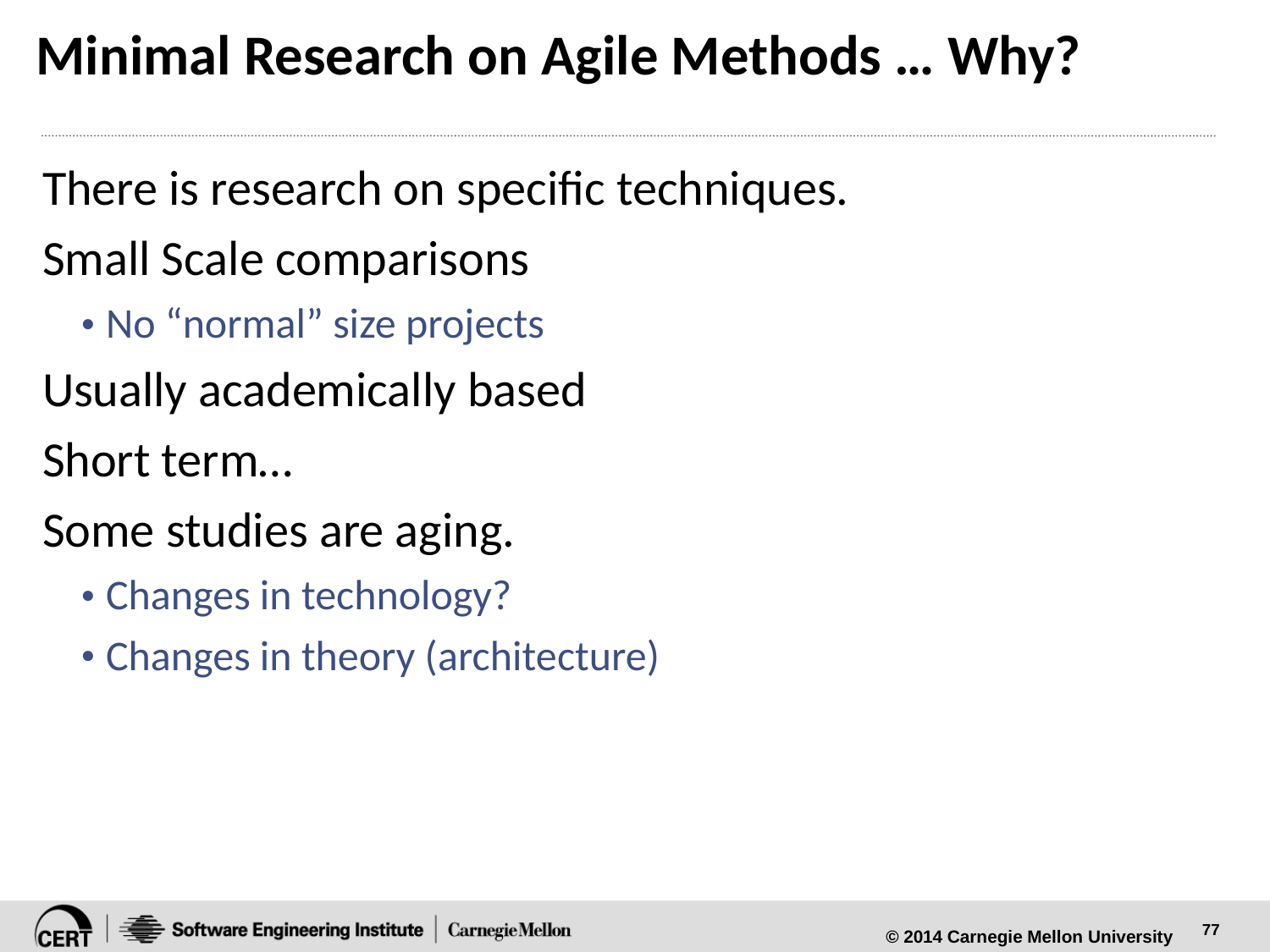

# Minimal Research on Agile Methods … Why?
There is research on specific techniques.
Small Scale comparisons
No “normal” size projects
Usually academically based
Short term…
Some studies are aging.
Changes in technology?
Changes in theory (architecture)